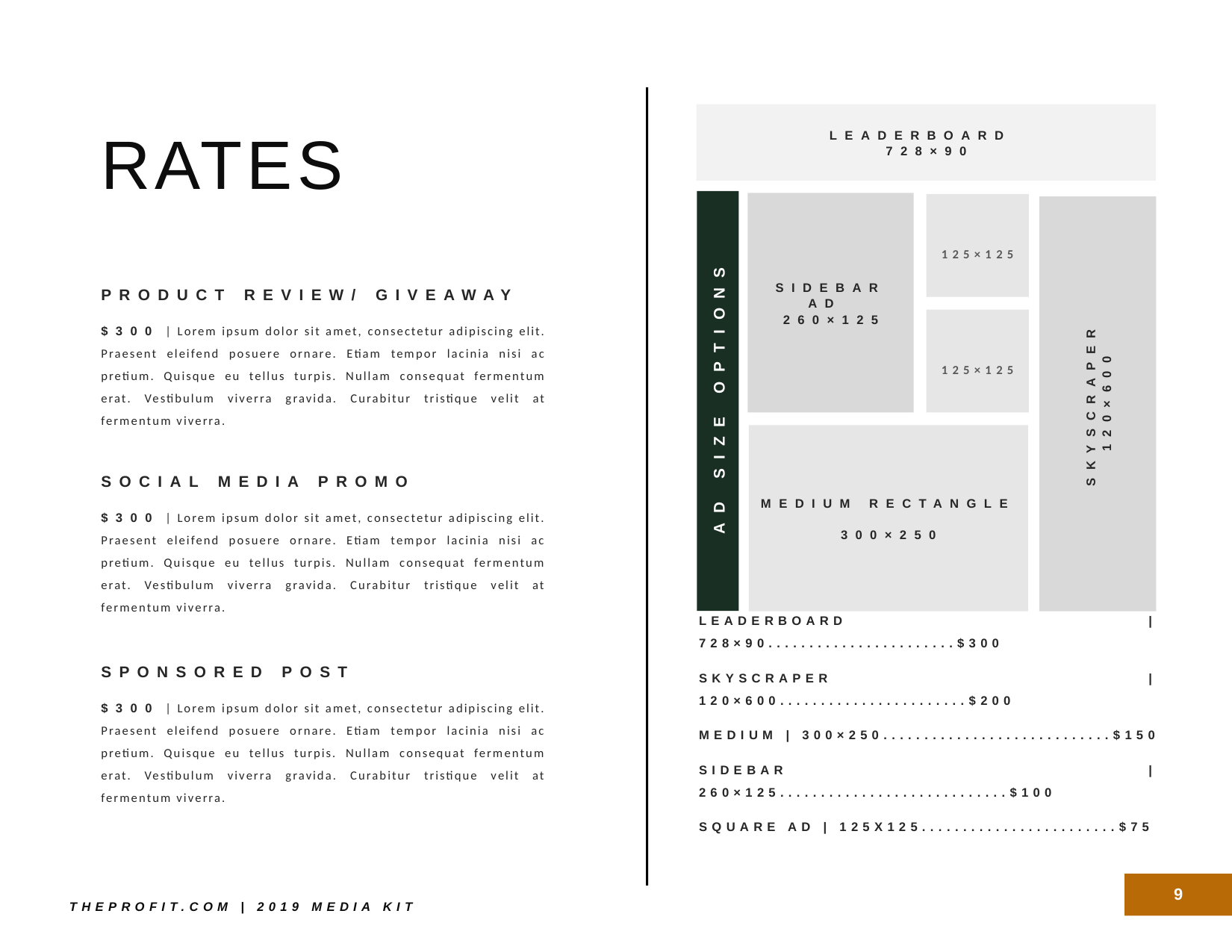

LEADERBOARD
728×90
RATES
SIDEBAR AD
260×125
125×125
SKYSCRAPER
120×600
PRODUCT REVIEW/ GIVEAWAY
$300 | Lorem ipsum dolor sit amet, consectetur adipiscing elit. Praesent eleifend posuere ornare. Etiam tempor lacinia nisi ac pretium. Quisque eu tellus turpis. Nullam consequat fermentum erat. Vestibulum viverra gravida. Curabitur tristique velit at fermentum viverra.

125×125
AD SIZE OPTIONS
MEDIUM RECTANGLE
300×250
SOCIAL MEDIA PROMO
$300 | Lorem ipsum dolor sit amet, consectetur adipiscing elit. Praesent eleifend posuere ornare. Etiam tempor lacinia nisi ac pretium. Quisque eu tellus turpis. Nullam consequat fermentum erat. Vestibulum viverra gravida. Curabitur tristique velit at fermentum viverra.

LEADERBOARD | 728×90.......................$300
SKYSCRAPER | 120×600.......................$200
MEDIUM | 300×250............................$150
SIDEBAR | 260×125............................$100
SQUARE AD | 125X125........................$75
SPONSORED POST
$300 | Lorem ipsum dolor sit amet, consectetur adipiscing elit. Praesent eleifend posuere ornare. Etiam tempor lacinia nisi ac pretium. Quisque eu tellus turpis. Nullam consequat fermentum erat. Vestibulum viverra gravida. Curabitur tristique velit at fermentum viverra.

9
THEPROFIT.COM | 2019 MEDIA KIT